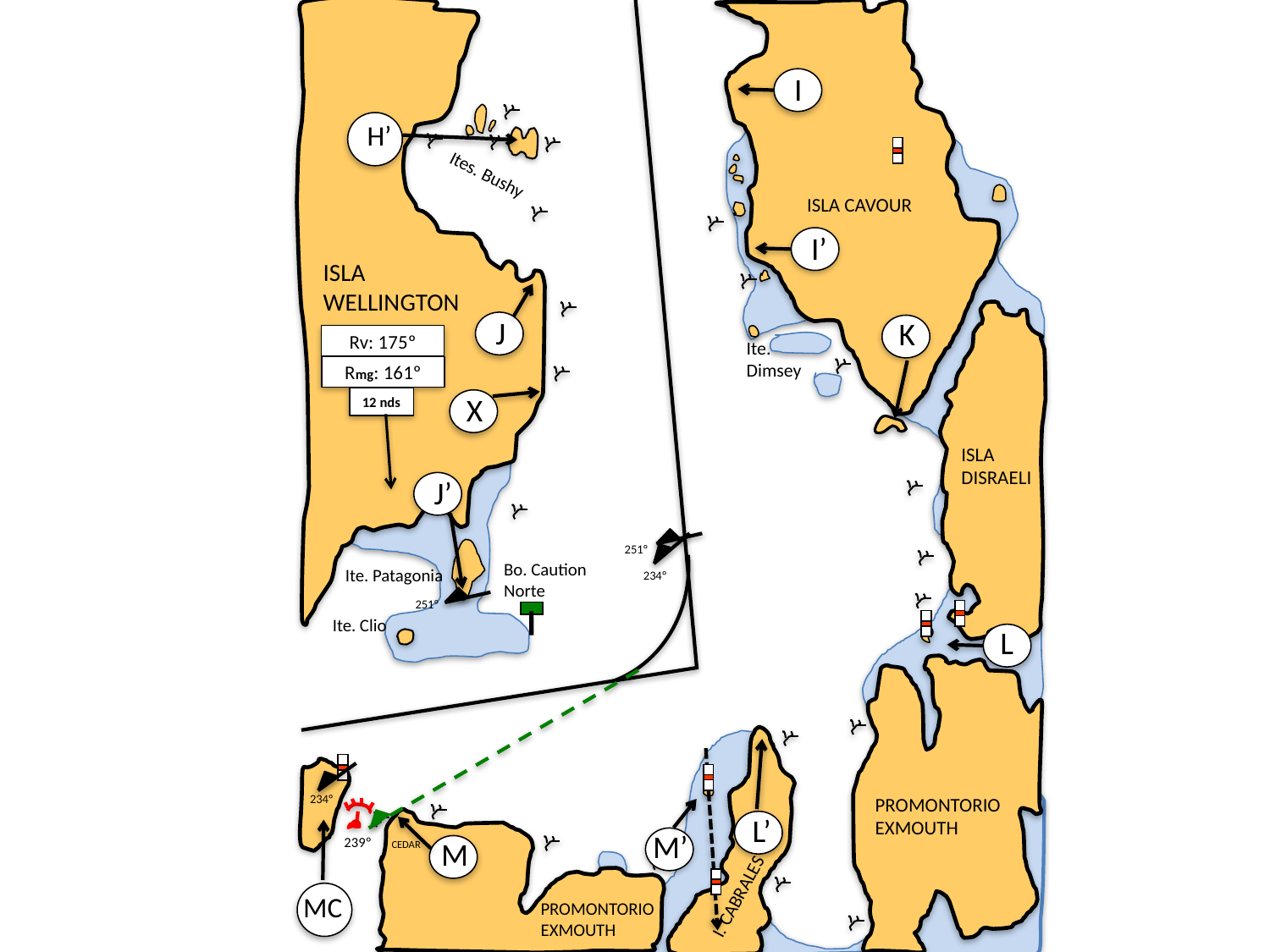

I

H’

Ites. Bushy

ISLA CAVOUR

 I’

ISLA
WELLINGTON

 J
 K

Rv: 175º

Ite.
Dimsey

Rmg: 161º

X
12 nds

ISLA
DISRAELI

 J’

251º

Bo. Caution
Norte
Ite. Patagonia
234º
251º

Ite. Clio

 L

234º

PROMONTORIO
EXMOUTH

L’

MC
 M’
239º

 M
CEDAR

I. CABRALES
PROMONTORIO
EXMOUTH